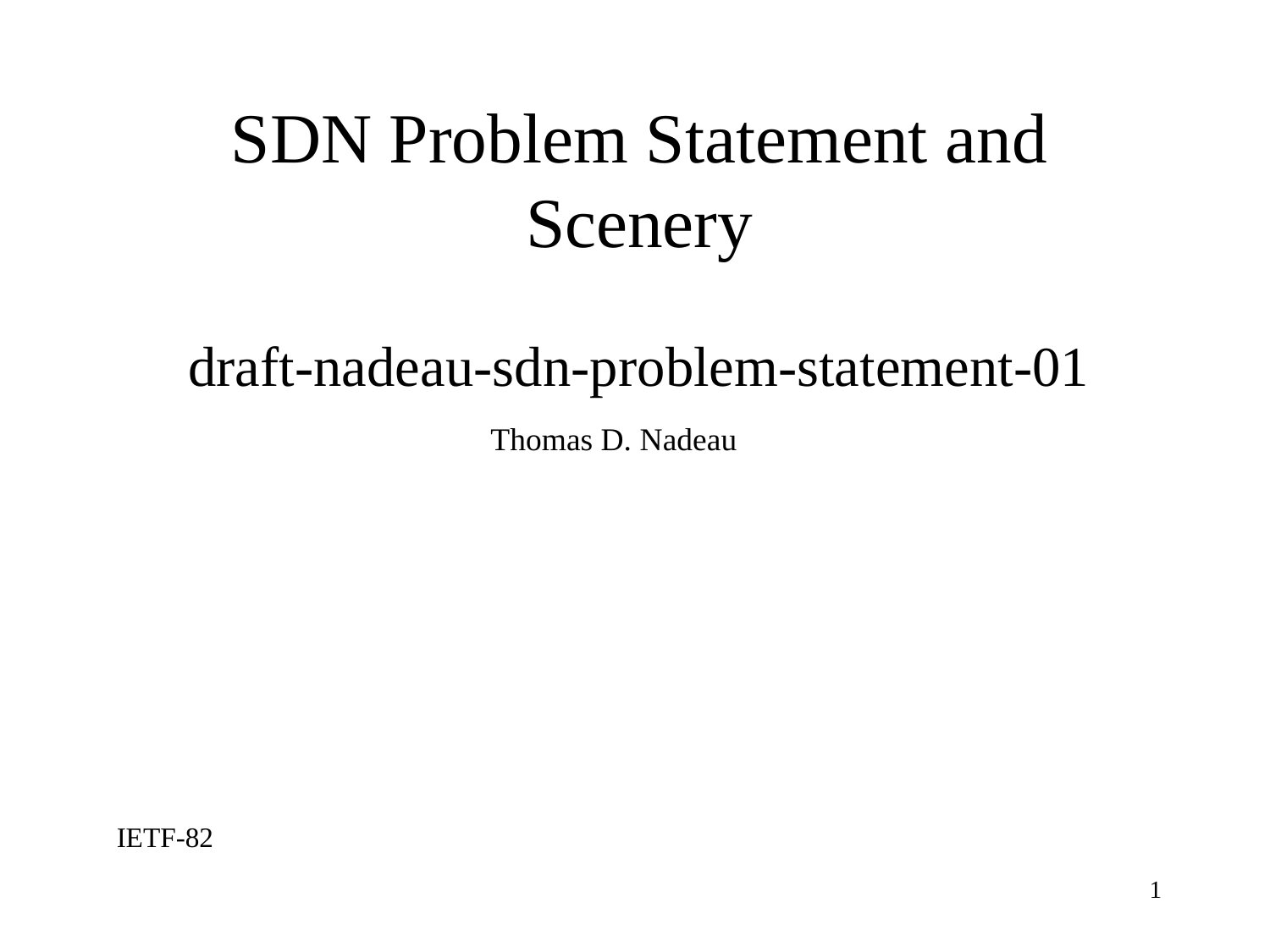

# SDN Problem Statement and Scenery draft-nadeau-sdn-problem-statement-01
Thomas D. Nadeau

IETF-82
1